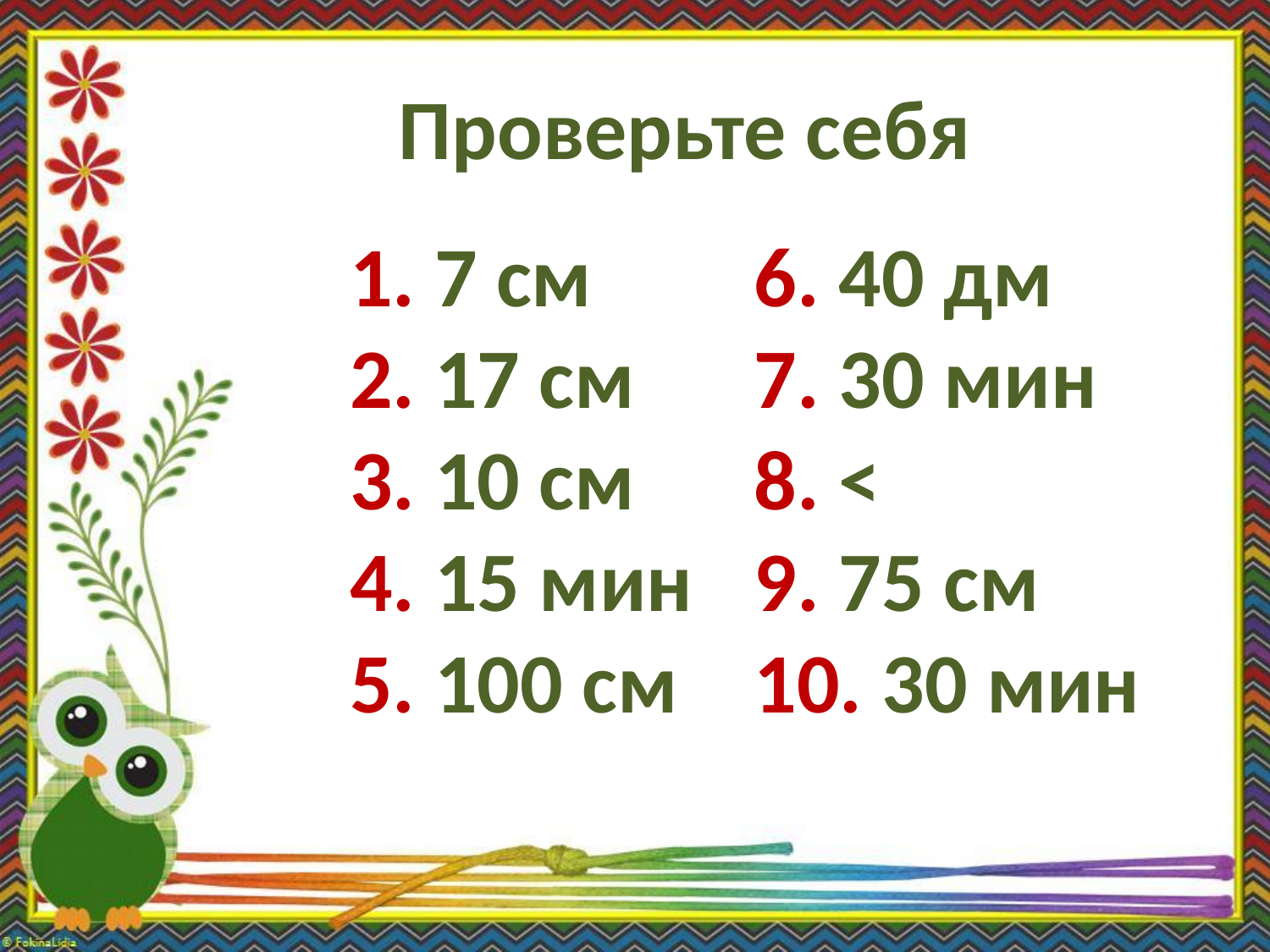

# Проверьте себя
1. 7 см
2. 17 см
3. 10 см
4. 15 мин
5. 100 см
6. 40 дм
7. 30 мин
8. <
9. 75 см
10. 30 мин